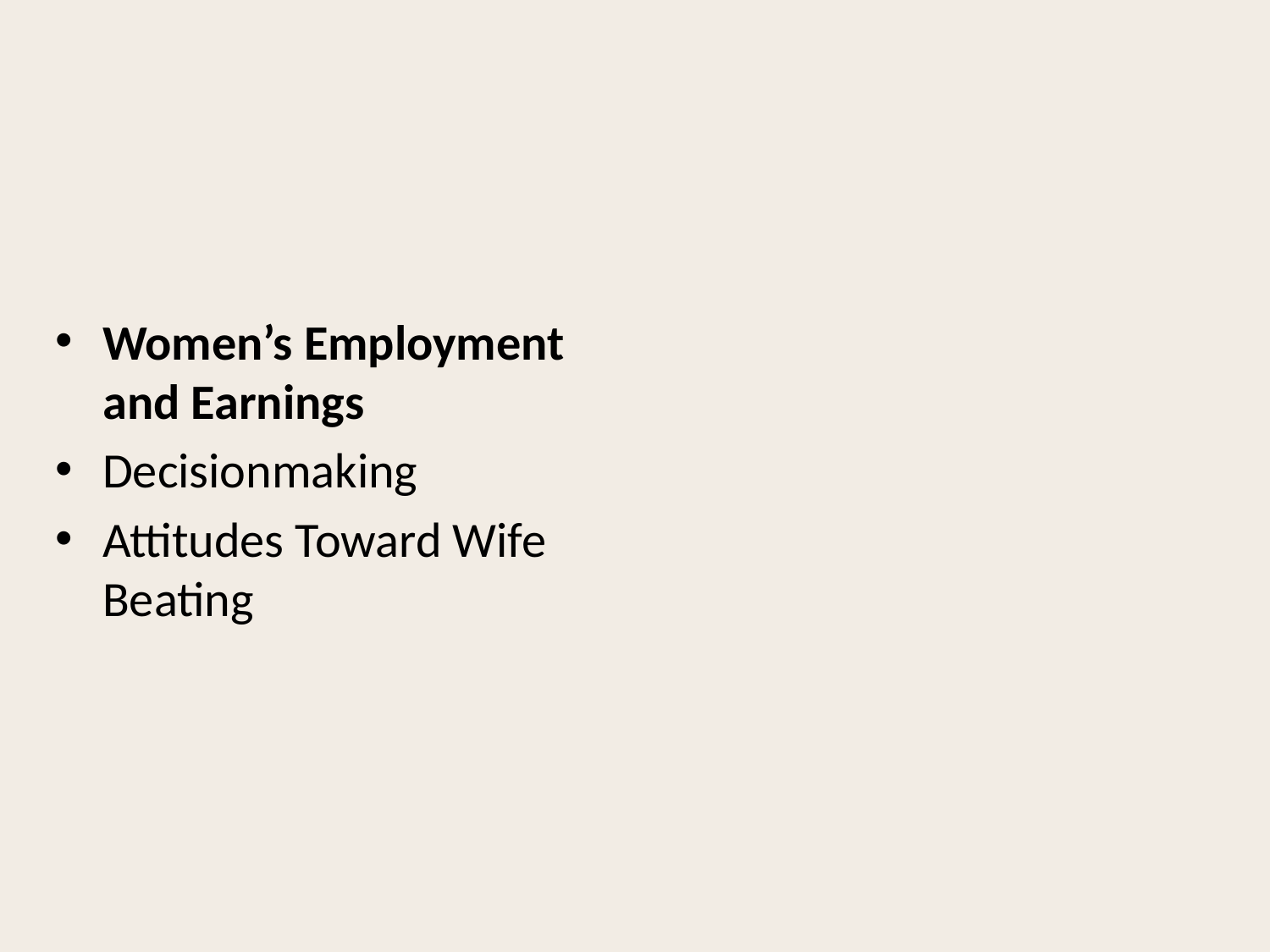

Women’s Employment and Earnings
Decisionmaking
Attitudes Toward Wife Beating